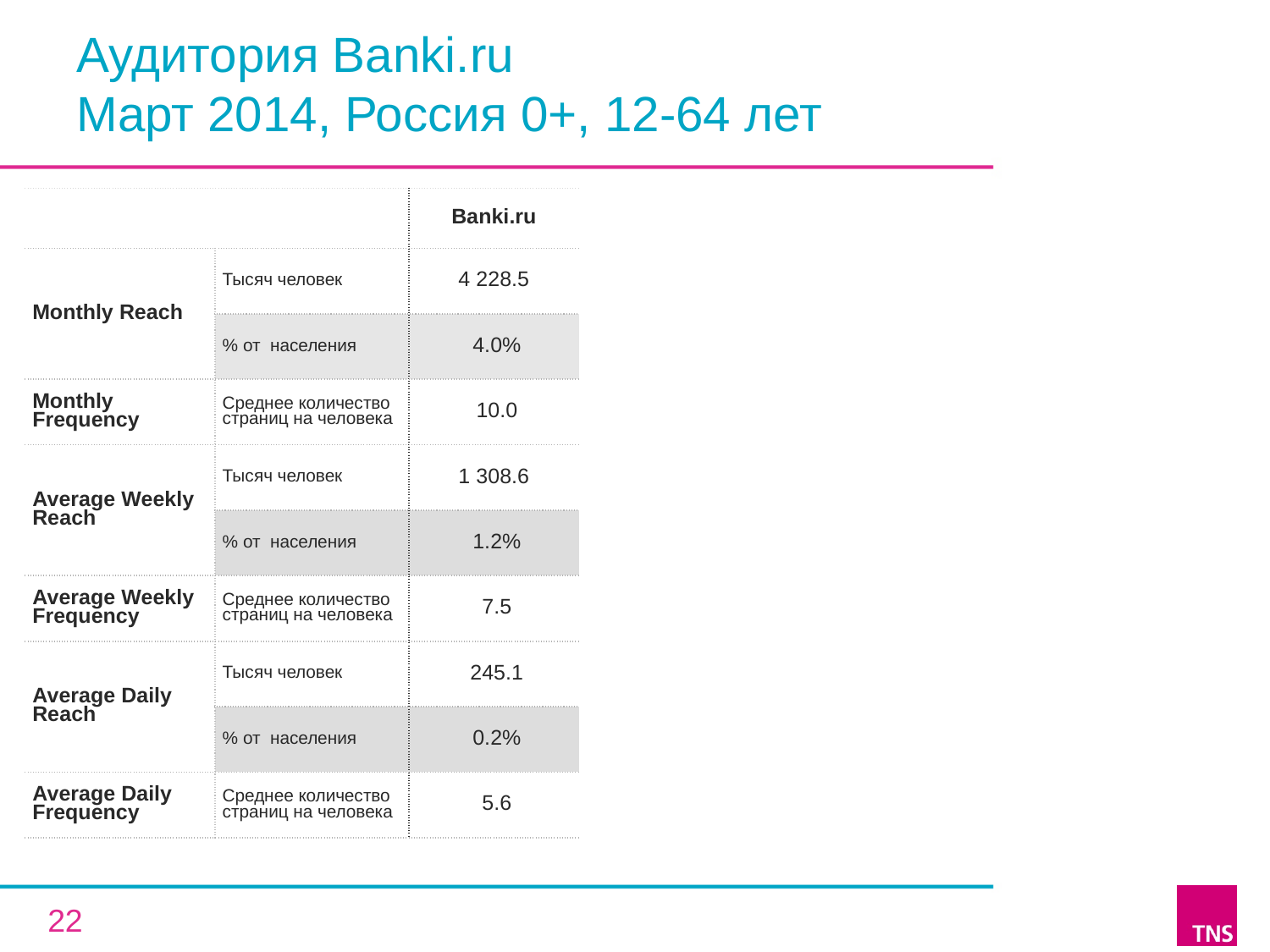

# Аудитория Banki.ru Март 2014, Россия 0+, 12-64 лет
|  |  | Banki.ru |
| --- | --- | --- |
| Monthly Reach | Тысяч человек | 4 228.5 |
|  | % от населения | 4.0% |
| Monthly Frequency | Среднее количество страниц на человека | 10.0 |
| Average Weekly Reach | Тысяч человек | 1 308.6 |
|  | % от населения | 1.2% |
| Average Weekly Frequency | Среднее количество страниц на человека | 7.5 |
| Average Daily Reach | Тысяч человек | 245.1 |
|  | % от населения | 0.2% |
| Average Daily Frequency | Среднее количество страниц на человека | 5.6 |

22